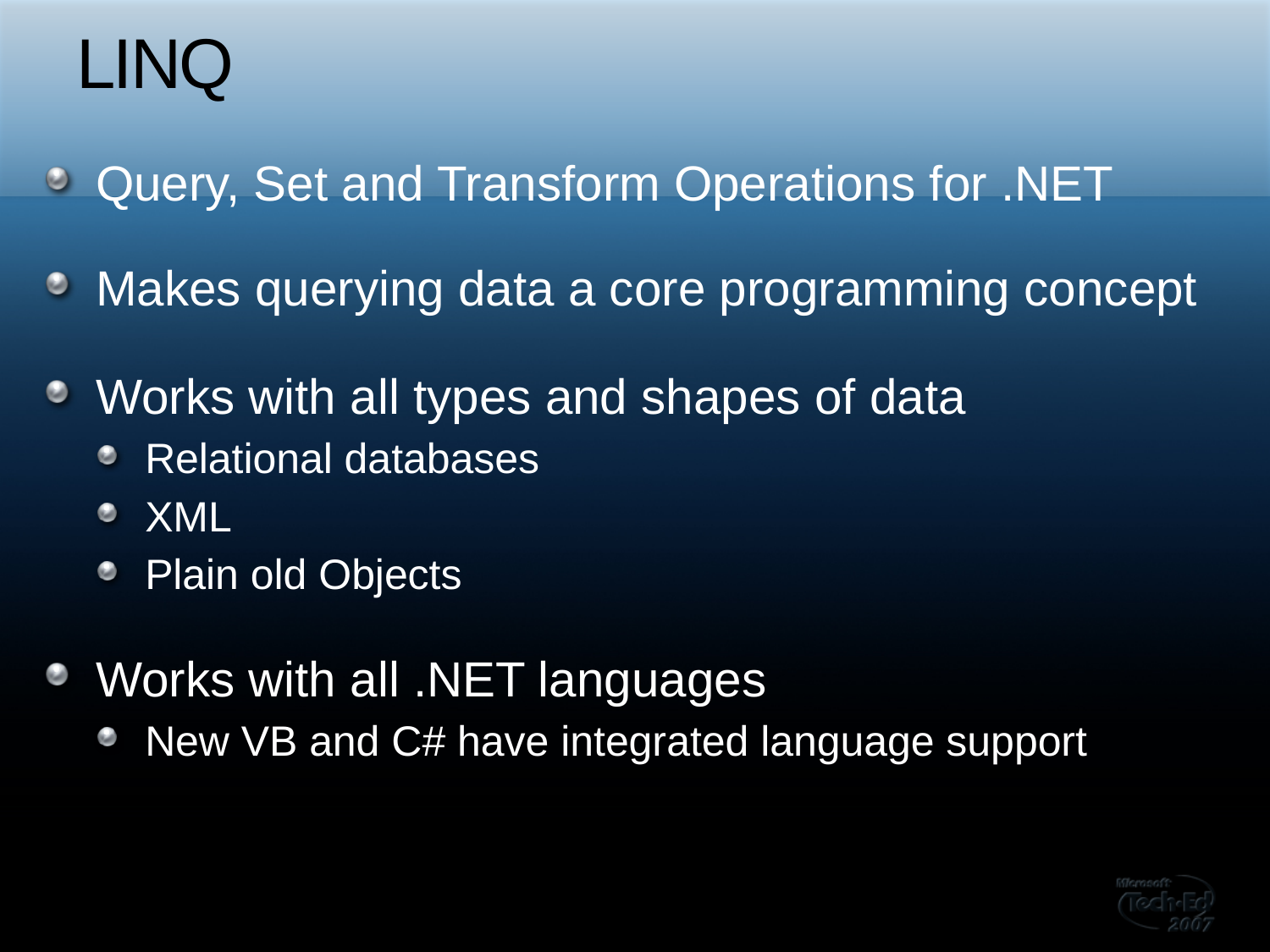

# LINQ
Query, Set and Transform Operations for .NET

Makes querying data a core programming concept

Works with all types and shapes of data
Relational databases
XML
Plain old Objects

Works with all .NET languages
New VB and C# have integrated language support